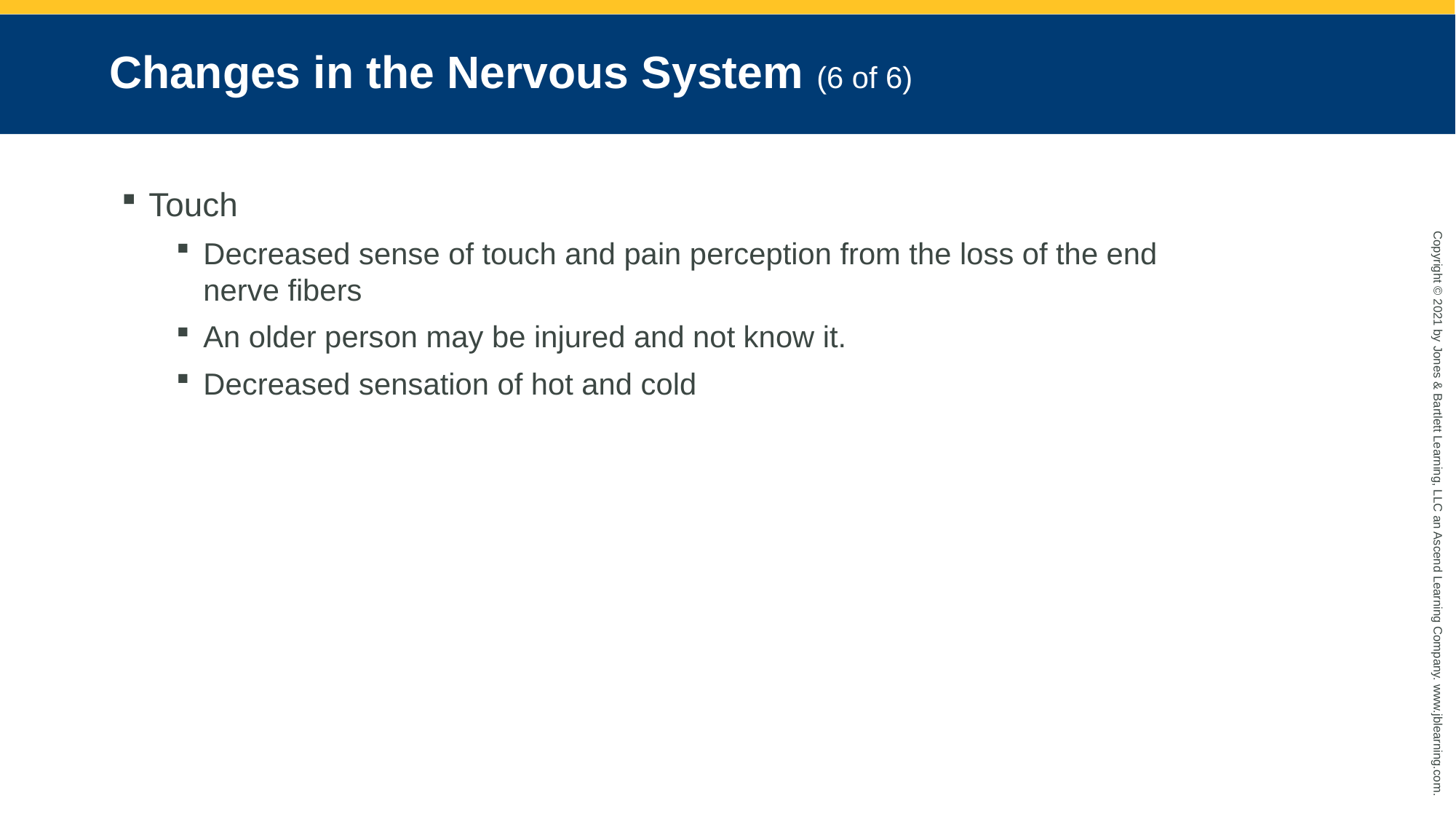

# Changes in the Nervous System (6 of 6)
Touch
Decreased sense of touch and pain perception from the loss of the end nerve fibers
An older person may be injured and not know it.
Decreased sensation of hot and cold